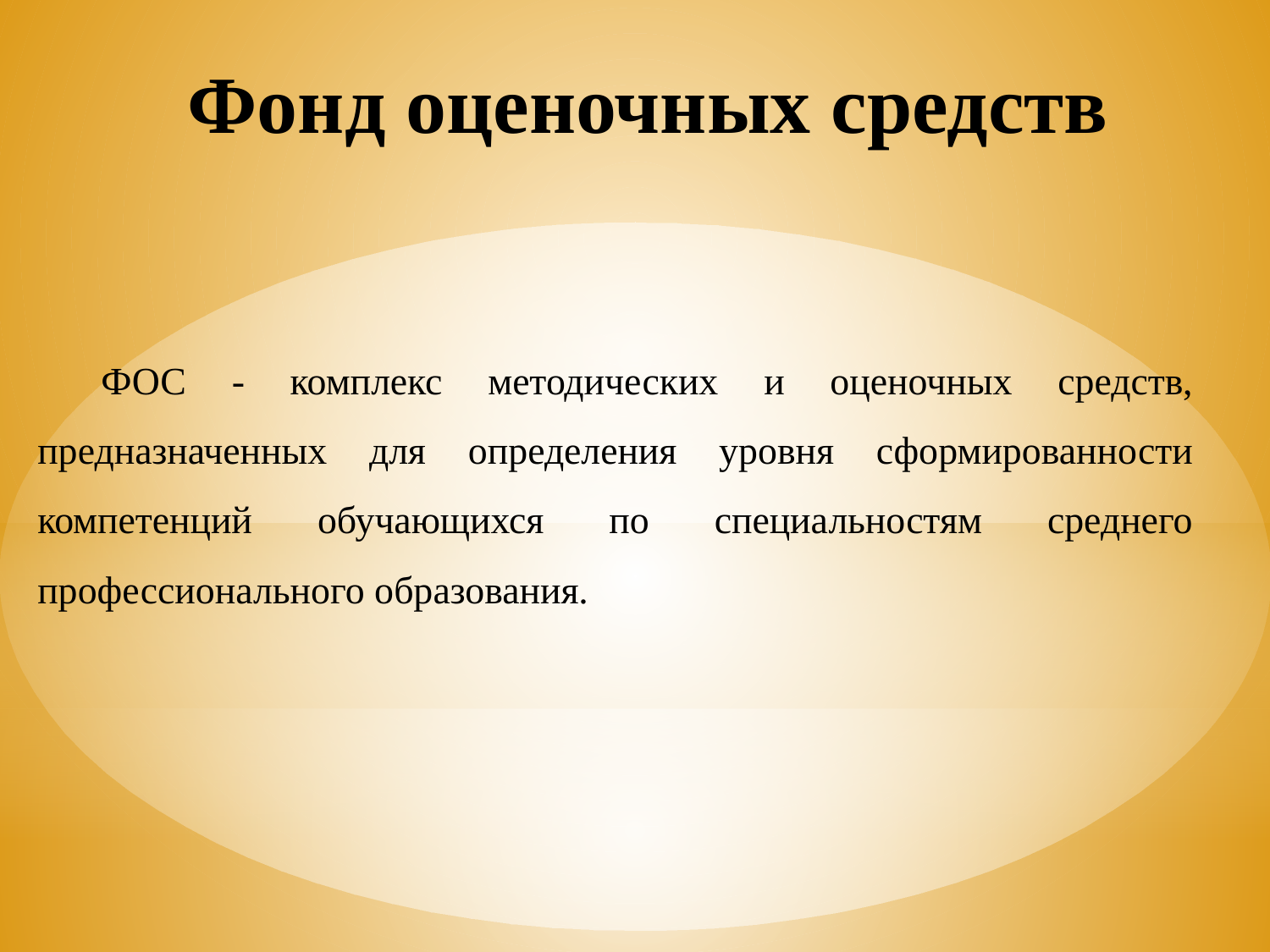

# Фонд оценочных средств
ФОС - комплекс методических и оценочных средств, предназначенных для определения уровня сформированности компетенций обучающихся по специальностям среднего профессионального образования.